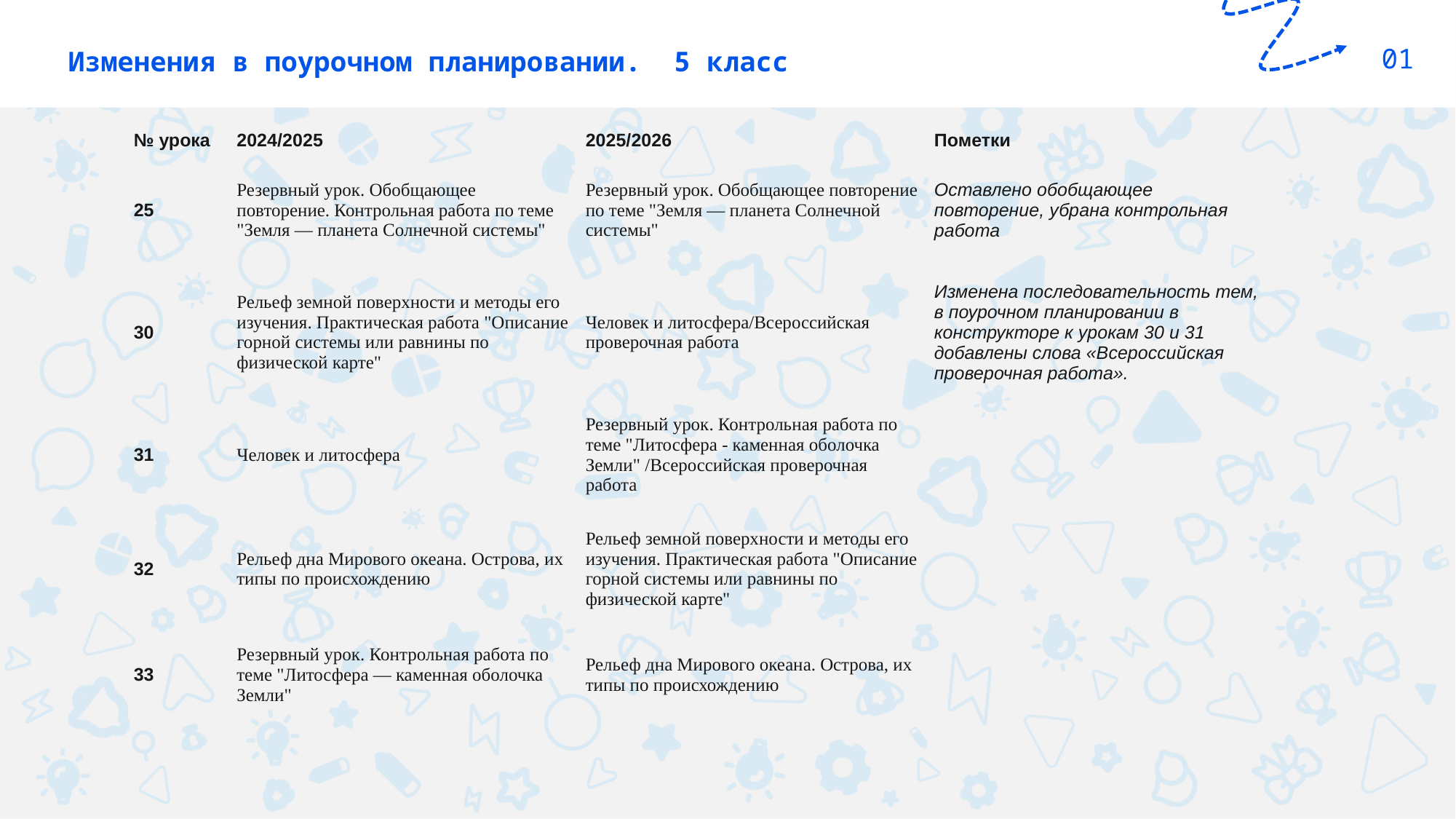

01
Изменения в поурочном планировании.  5 класс
| № урока | 2024/2025 | 2025/2026 | Пометки |
| --- | --- | --- | --- |
| 25 | Резервный урок. Обобщающее повторение. Контрольная работа по теме "Земля — планета Солнечной системы" | Резервный урок. Обобщающее повторение по теме "Земля — планета Солнечной системы" | Оставлено обобщающее повторение, убрана контрольная работа |
| 30 | Рельеф земной поверхности и методы его изучения. Практическая работа "Описание горной системы или равнины по физической карте" | Человек и литосфера/Всероссийская проверочная работа | Изменена последовательность тем, в поурочном планировании в конструкторе к урокам 30 и 31 добавлены слова «Всероссийская проверочная работа». |
| 31 | Человек и литосфера | Резервный урок. Контрольная работа по теме "Литосфера - каменная оболочка Земли" /Всероссийская проверочная работа |  |
| 32 | Рельеф дна Мирового океана. Острова, их типы по происхождению | Рельеф земной поверхности и методы его изучения. Практическая работа "Описание горной системы или равнины по физической карте" |  |
| 33 | Резервный урок. Контрольная работа по теме "Литосфера — каменная оболочка Земли" | Рельеф дна Мирового океана. Острова, их типы по происхождению |  |